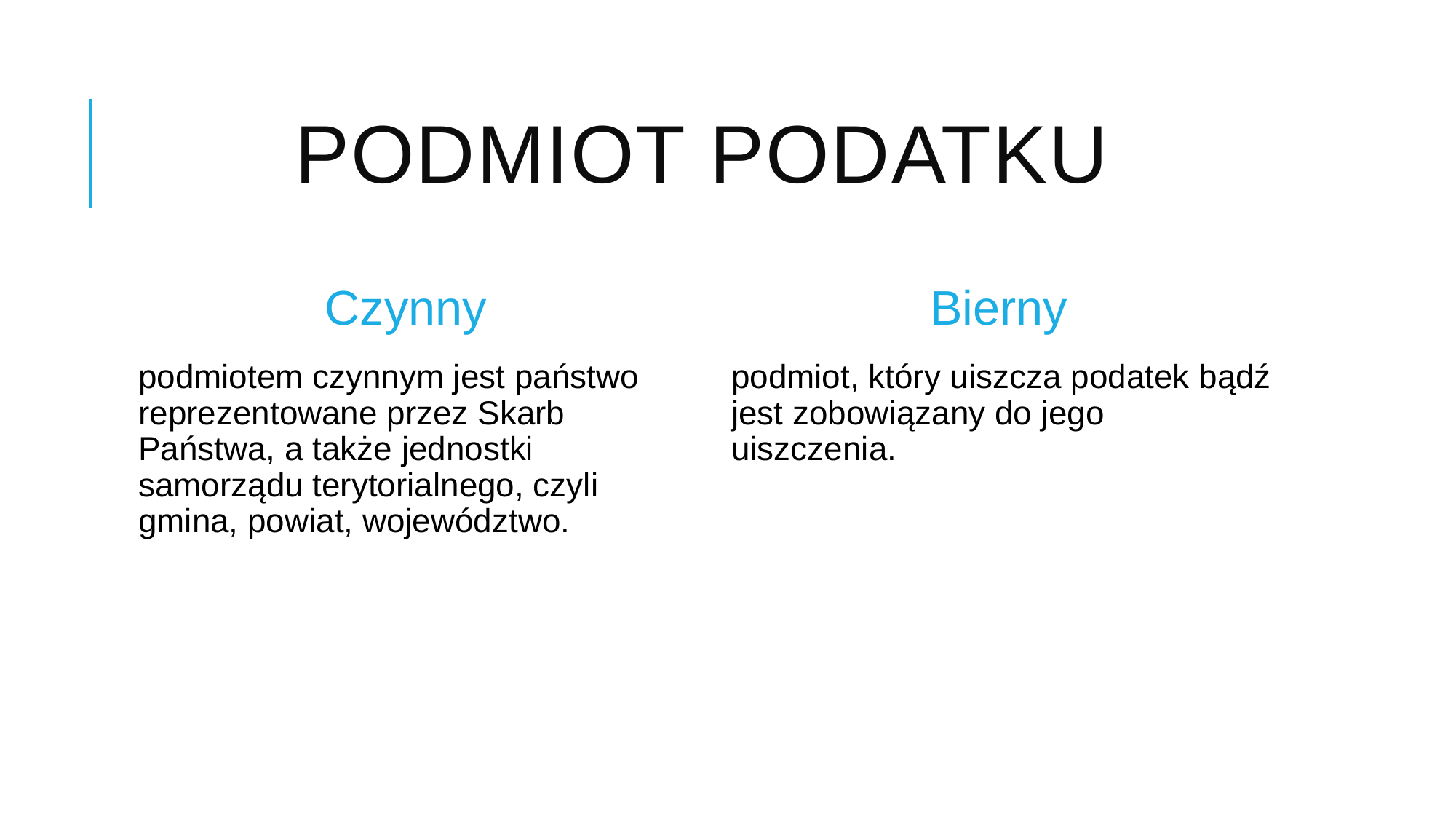

# Podmiot podatku
Czynny
Bierny
podmiotem czynnym jest państwo reprezentowane przez Skarb Państwa, a także jednostki samorządu terytorialnego, czyli gmina, powiat, województwo.
podmiot, który uiszcza podatek bądź jest zobowiązany do jego uiszczenia.